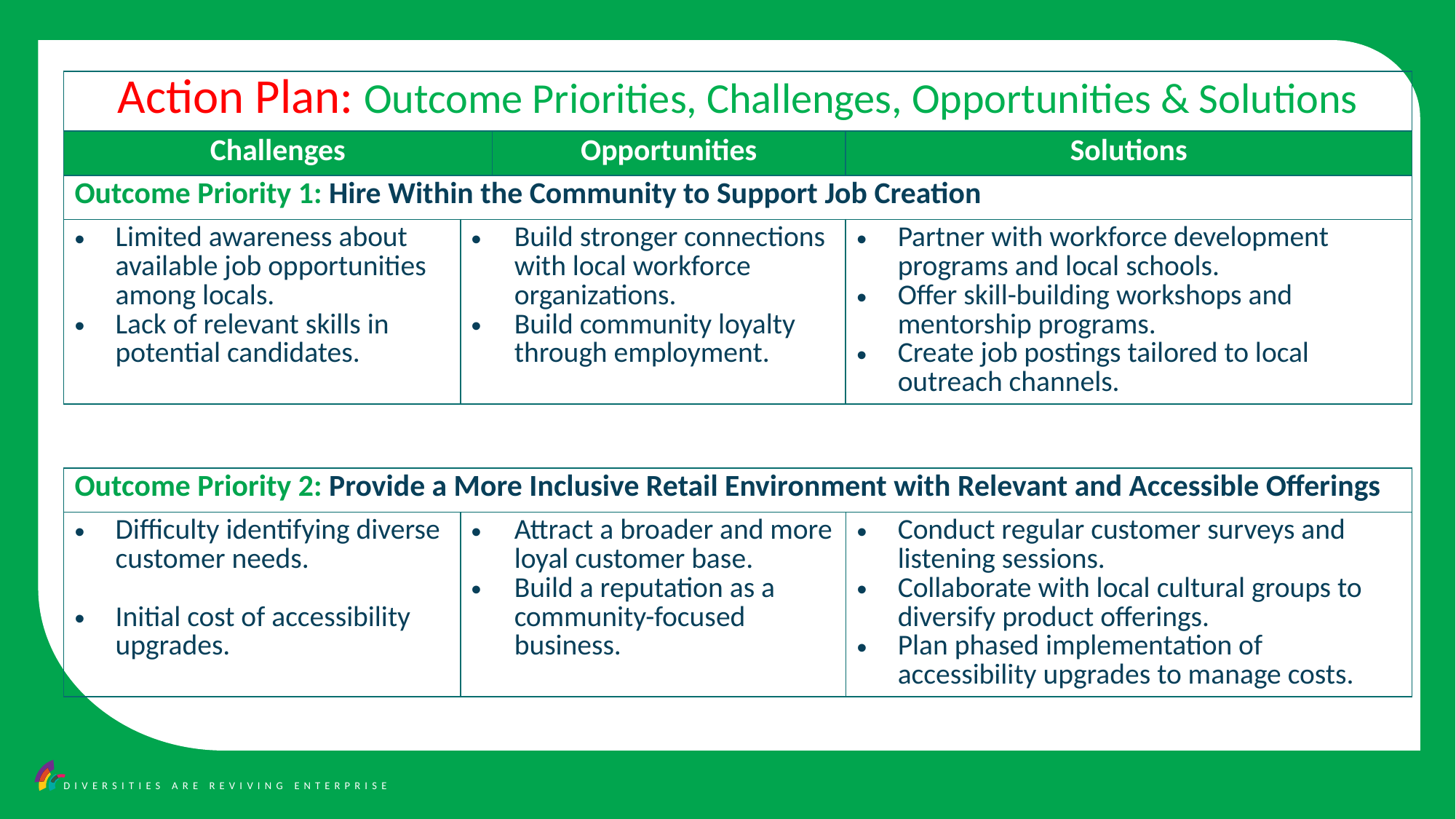

| Action Plan: Outcome Priorities, Challenges, Opportunities & Solutions |  |  |  |
| --- | --- | --- | --- |
| Challenges |  | Opportunities | Solutions |
| Outcome Priority 1: Hire Within the Community to Support Job Creation |  |  |  |
| Limited awareness about available job opportunities among locals. Lack of relevant skills in potential candidates. | Build stronger connections with local workforce organizations. Build community loyalty through employment. | Build stronger connections with local workforce organizations. Foster community loyalty through employment. | Partner with workforce development programs and local schools. Offer skill-building workshops and mentorship programs. Create job postings tailored to local outreach channels. |
| Outcome Priority 2: Provide a More Inclusive Retail Environment with Relevant and Accessible Offerings |  |  |
| --- | --- | --- |
| Difficulty identifying diverse customer needs. Initial cost of accessibility upgrades. | Attract a broader and more loyal customer base. Build a reputation as a community-focused business. | Conduct regular customer surveys and listening sessions. Collaborate with local cultural groups to diversify product offerings. Plan phased implementation of accessibility upgrades to manage costs. |